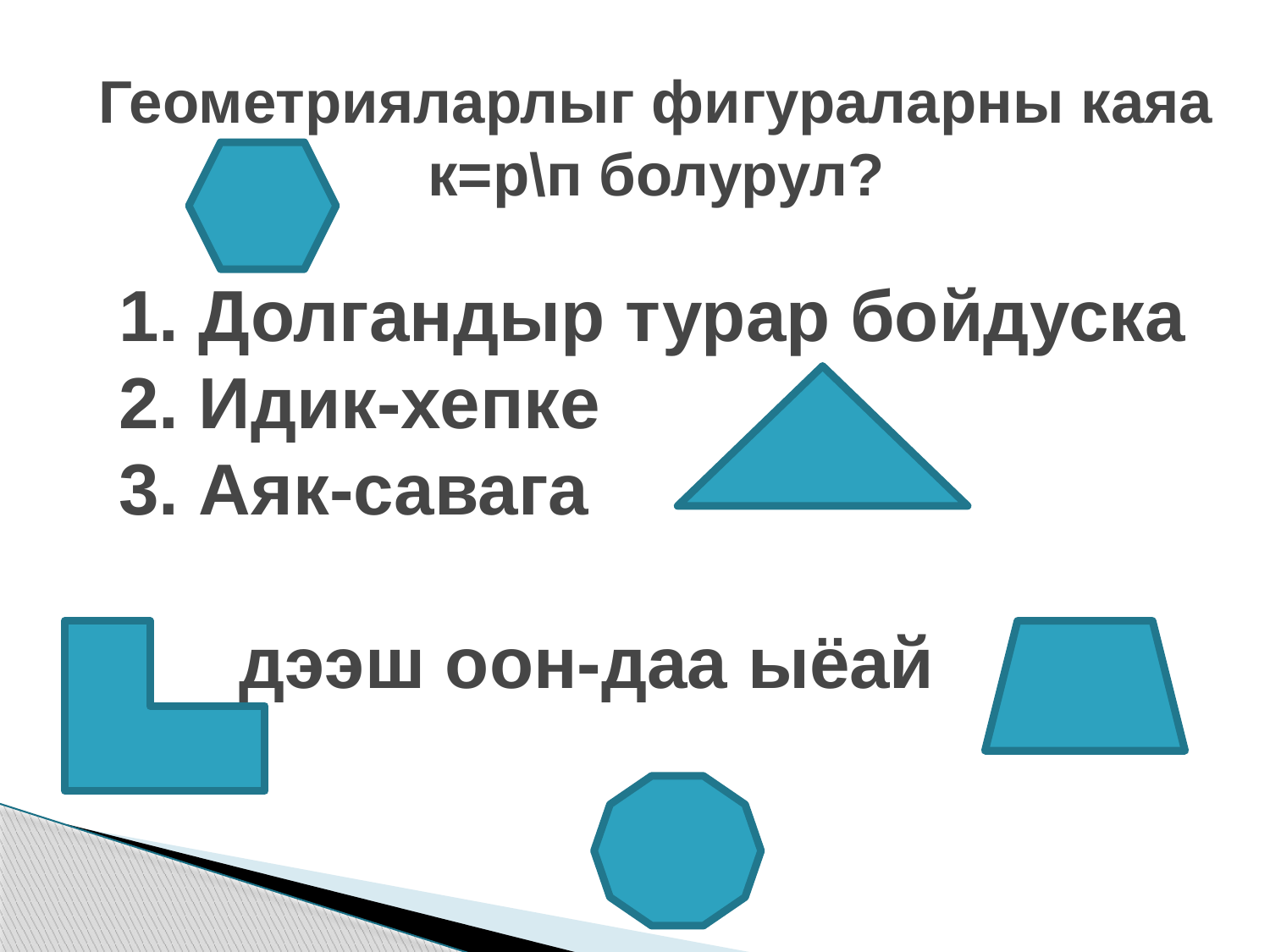

# Геометрияларлыг фигураларны каяа к=р\п болурул?

1. Долгандыр турар бойдуска
2. Идик-хепке
3. Аяк-савага

      дээш оон-даа ыёай